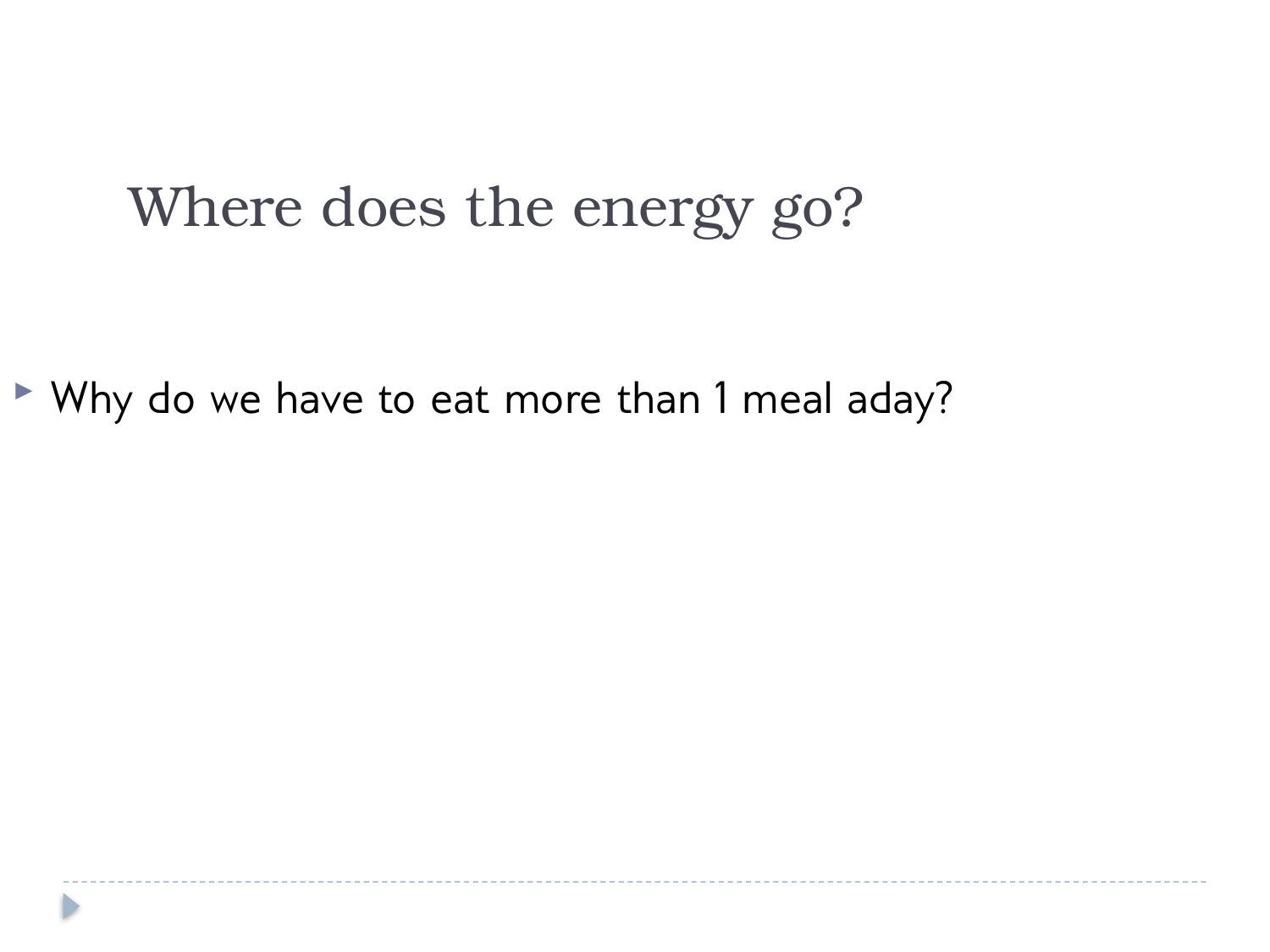

Where does the energy go?
Why do we have to eat more than 1 meal aday?